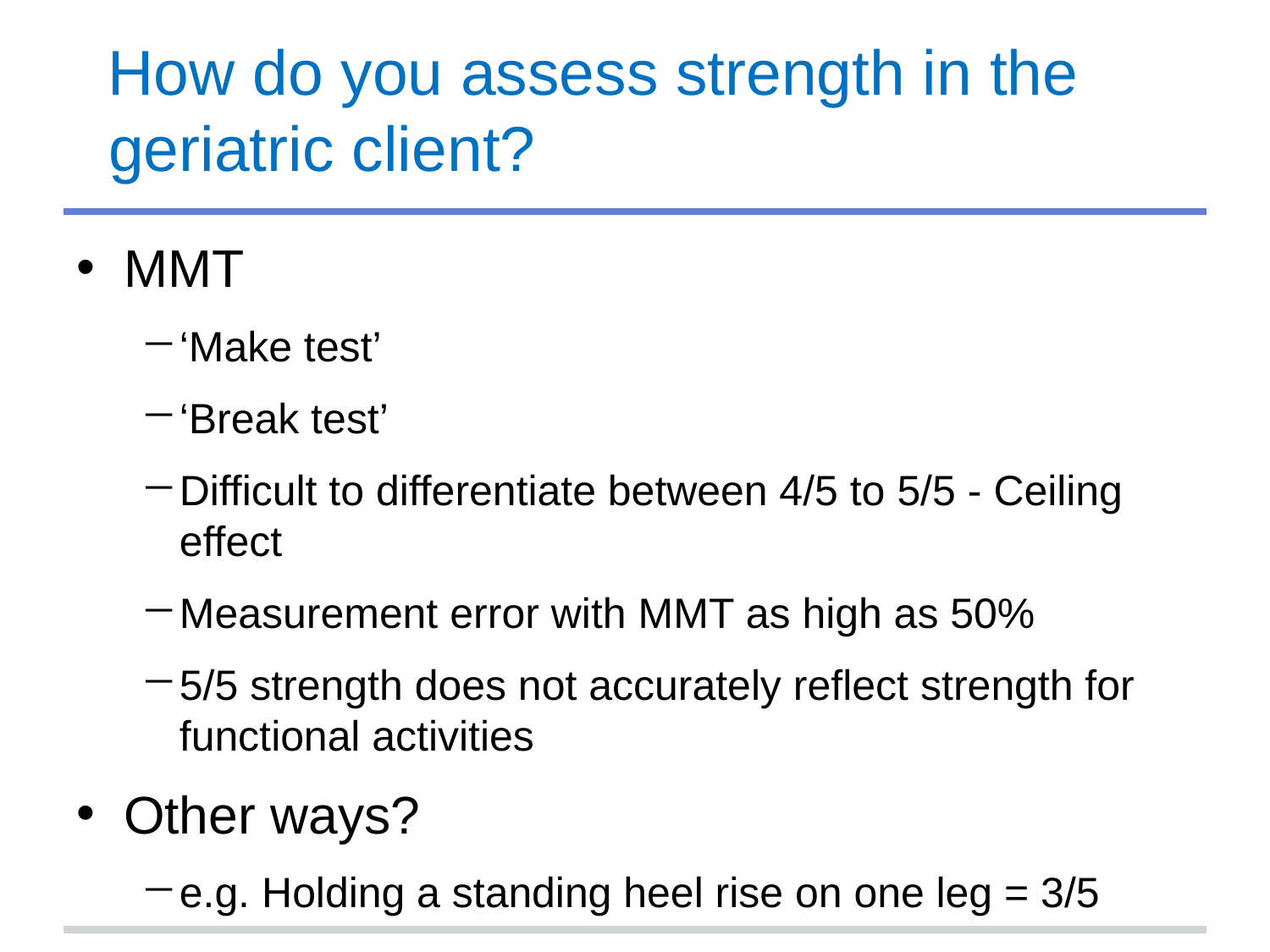

# How do you assess strength in the geriatric client?
MMT
‘Make test’
‘Break test’
Difficult to differentiate between 4/5 to 5/5 - Ceiling effect
Measurement error with MMT as high as 50%
5/5 strength does not accurately reflect strength for functional activities
Other ways?
e.g. Holding a standing heel rise on one leg = 3/5